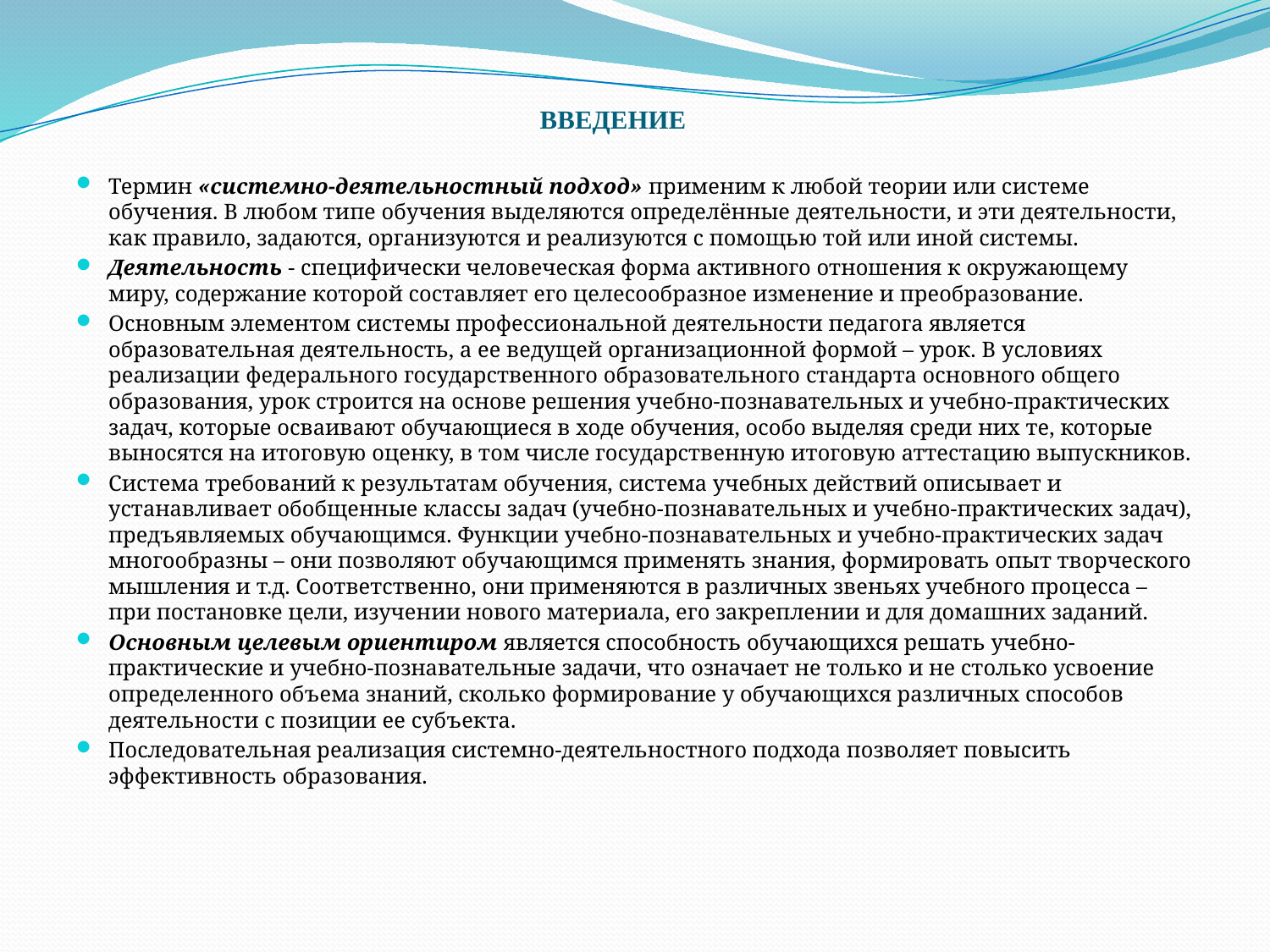

# ВВЕДЕНИЕ
Термин «системно-деятельностный подход» применим к любой теории или системе обучения. В любом типе обучения выделяются определённые деятельности, и эти деятельности, как правило, задаются, организуются и реализуются с помощью той или иной системы.
Деятельность - специфически человеческая форма активного отношения к окружающему миру, содержание которой составляет его целесообразное изменение и преобразование.
Основным элементом системы профессиональной деятельности педагога является образовательная деятельность, а ее ведущей организационной формой – урок. В условиях реализации федерального государственного образовательного стандарта основного общего образования, урок строится на основе решения учебно-познавательных и учебно-практических задач, которые осваивают обучающиеся в ходе обучения, особо выделяя среди них те, которые выносятся на итоговую оценку, в том числе государственную итоговую аттестацию выпускников.
Система требований к результатам обучения, система учебных действий описывает и устанавливает обобщенные классы задач (учебно-познавательных и учебно-практических задач), предъявляемых обучающимся. Функции учебно-познавательных и учебно-практических задач многообразны – они позволяют обучающимся применять знания, формировать опыт творческого мышления и т.д. Соответственно, они применяются в различных звеньях учебного процесса – при постановке цели, изучении нового материала, его закреплении и для домашних заданий.
Основным целевым ориентиром является способность обучающихся решать учебно-практические и учебно-познавательные задачи, что означает не только и не столько усвоение определенного объема знаний, сколько формирование у обучающихся различных способов деятельности с позиции ее субъекта.
Последовательная реализация системно-деятельностного подхода позволяет повысить эффективность образования.